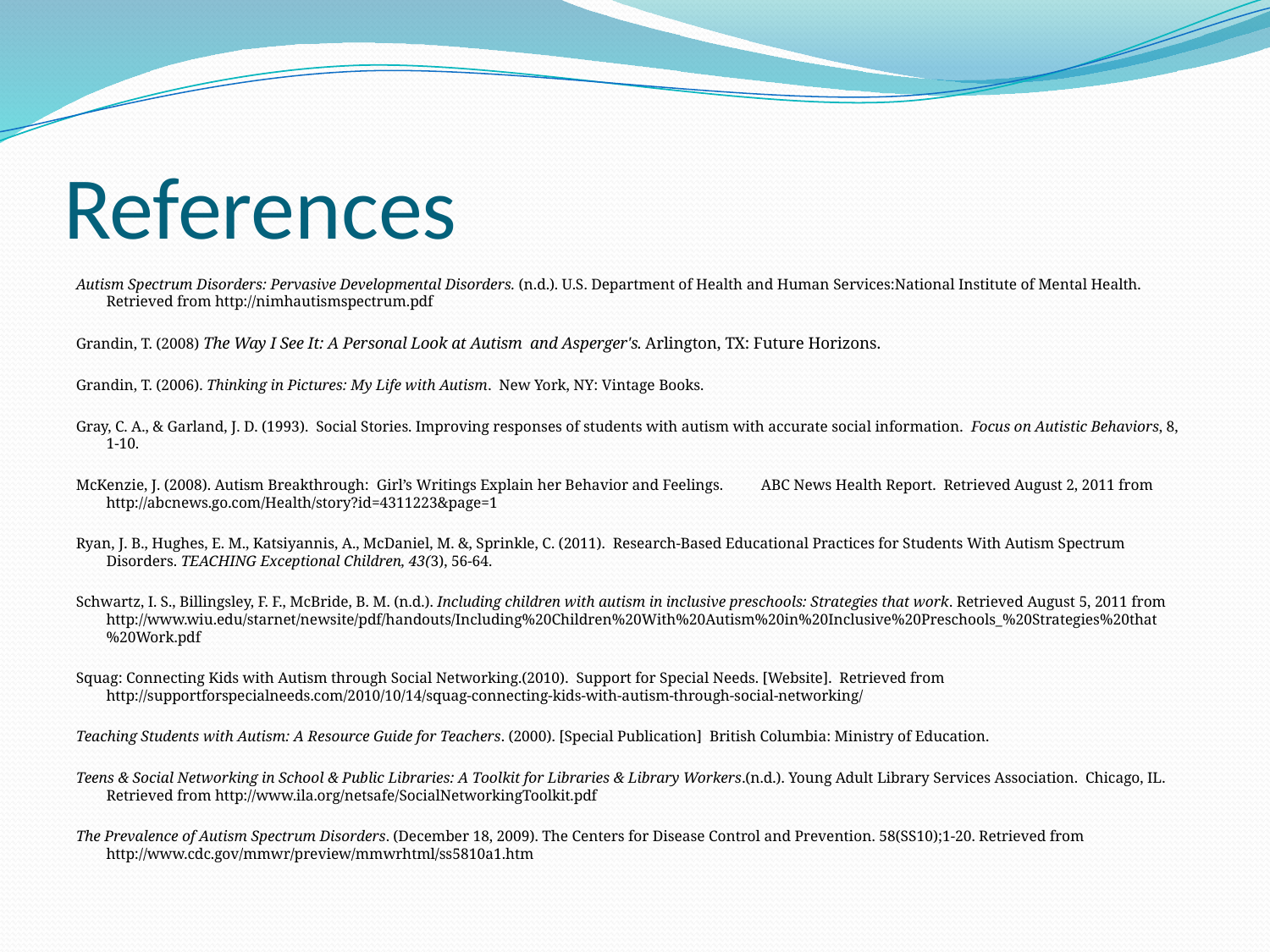

# References
Autism Spectrum Disorders: Pervasive Developmental Disorders. (n.d.). U.S. Department of Health and Human Services:National Institute of Mental Health.  Retrieved from http://nimhautismspectrum.pdf

Grandin, T. (2008) The Way I See It: A Personal Look at Autism  and Asperger's. Arlington, TX: Future Horizons.

Grandin, T. (2006). Thinking in Pictures: My Life with Autism.  New York, NY: Vintage Books.

Gray, C. A., & Garland, J. D. (1993).  Social Stories. Improving responses of students with autism with accurate social information.  Focus on Autistic Behaviors, 8, 1-10.

McKenzie, J. (2008). Autism Breakthrough:  Girl’s Writings Explain her Behavior and Feelings.          ABC News Health Report.  Retrieved August 2, 2011 from http://abcnews.go.com/Health/story?id=4311223&page=1

Ryan, J. B., Hughes, E. M., Katsiyannis, A., McDaniel, M. &, Sprinkle, C. (2011).  Research-Based Educational Practices for Students With Autism Spectrum Disorders. TEACHING Exceptional Children, 43(3), 56-64.

Schwartz, I. S., Billingsley, F. F., McBride, B. M. (n.d.). Including children with autism in inclusive preschools: Strategies that work. Retrieved August 5, 2011 from http://www.wiu.edu/starnet/newsite/pdf/handouts/Including%20Children%20With%20Autism%20in%20Inclusive%20Preschools_%20Strategies%20that%20Work.pdf

Squag: Connecting Kids with Autism through Social Networking.(2010).  Support for Special Needs. [Website].  Retrieved from http://supportforspecialneeds.com/2010/10/14/squag-connecting-kids-with-autism-through-social-networking/

Teaching Students with Autism: A Resource Guide for Teachers. (2000). [Special Publication]  British Columbia: Ministry of Education.

Teens & Social Networking in School & Public Libraries: A Toolkit for Libraries & Library Workers.(n.d.). Young Adult Library Services Association.  Chicago, IL.  Retrieved from http://www.ila.org/netsafe/SocialNetworkingToolkit.pdf

The Prevalence of Autism Spectrum Disorders. (December 18, 2009). The Centers for Disease Control and Prevention. 58(SS10);1-20. Retrieved from http://www.cdc.gov/mmwr/preview/mmwrhtml/ss5810a1.htm